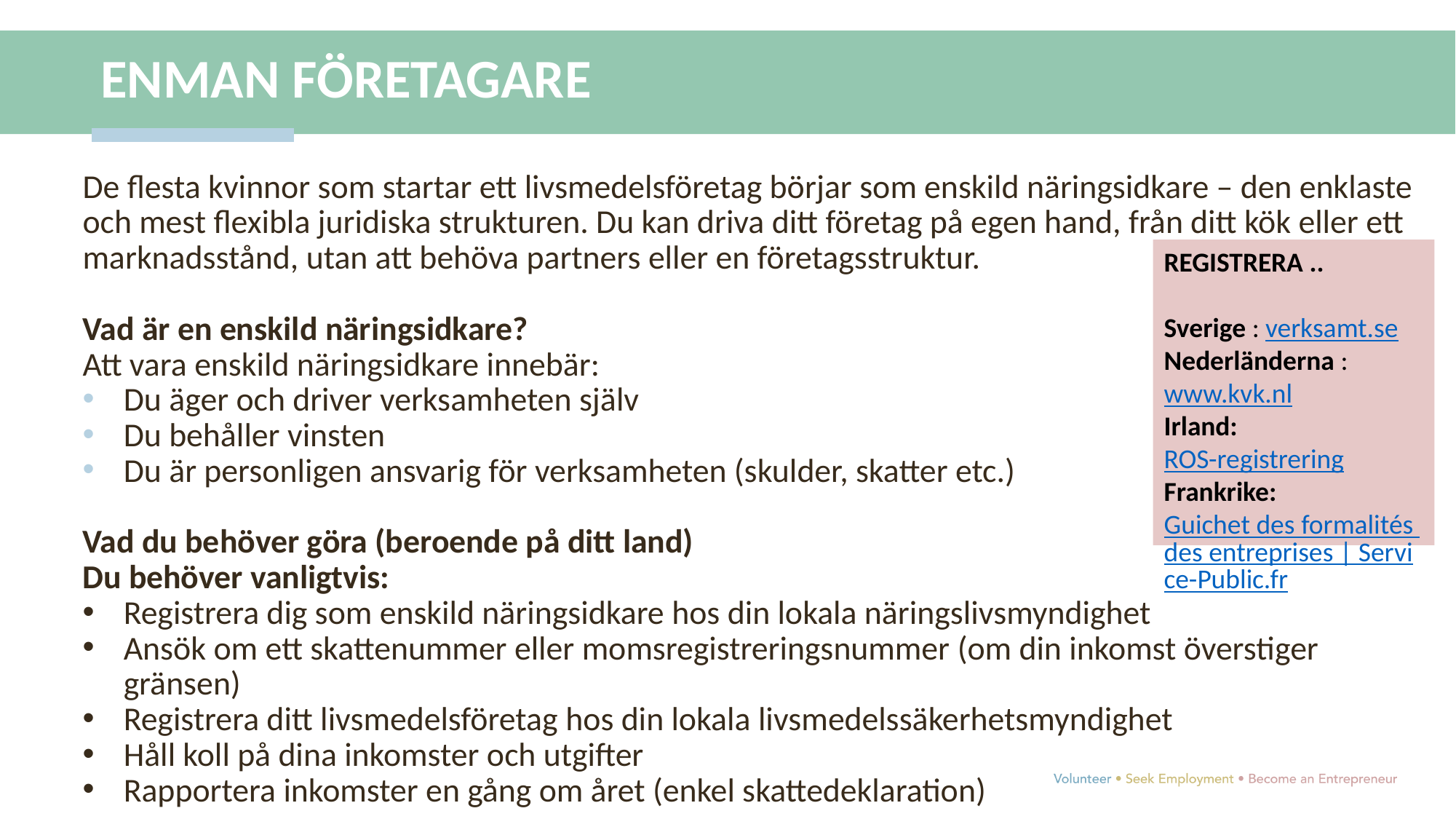

ENMAN FÖRETAGARE
De flesta kvinnor som startar ett livsmedelsföretag börjar som enskild näringsidkare – den enklaste och mest flexibla juridiska strukturen. Du kan driva ditt företag på egen hand, från ditt kök eller ett marknadsstånd, utan att behöva partners eller en företagsstruktur.

Vad är en enskild näringsidkare?
Att vara enskild näringsidkare innebär:
Du äger och driver verksamheten själv
Du behåller vinsten
Du är personligen ansvarig för verksamheten (skulder, skatter etc.)

Vad du behöver göra (beroende på ditt land)
Du behöver vanligtvis:
Registrera dig som enskild näringsidkare hos din lokala näringslivsmyndighet
Ansök om ett skattenummer eller momsregistreringsnummer (om din inkomst överstiger gränsen)
Registrera ditt livsmedelsföretag hos din lokala livsmedelssäkerhetsmyndighet
Håll koll på dina inkomster och utgifter
Rapportera inkomster en gång om året (enkel skattedeklaration)

REGISTRERA ..

Sverige : verksamt.se
Nederländerna : www.kvk.nl
Irland: ROS-registrering
Frankrike: Guichet des formalités des entreprises | Service-Public.fr